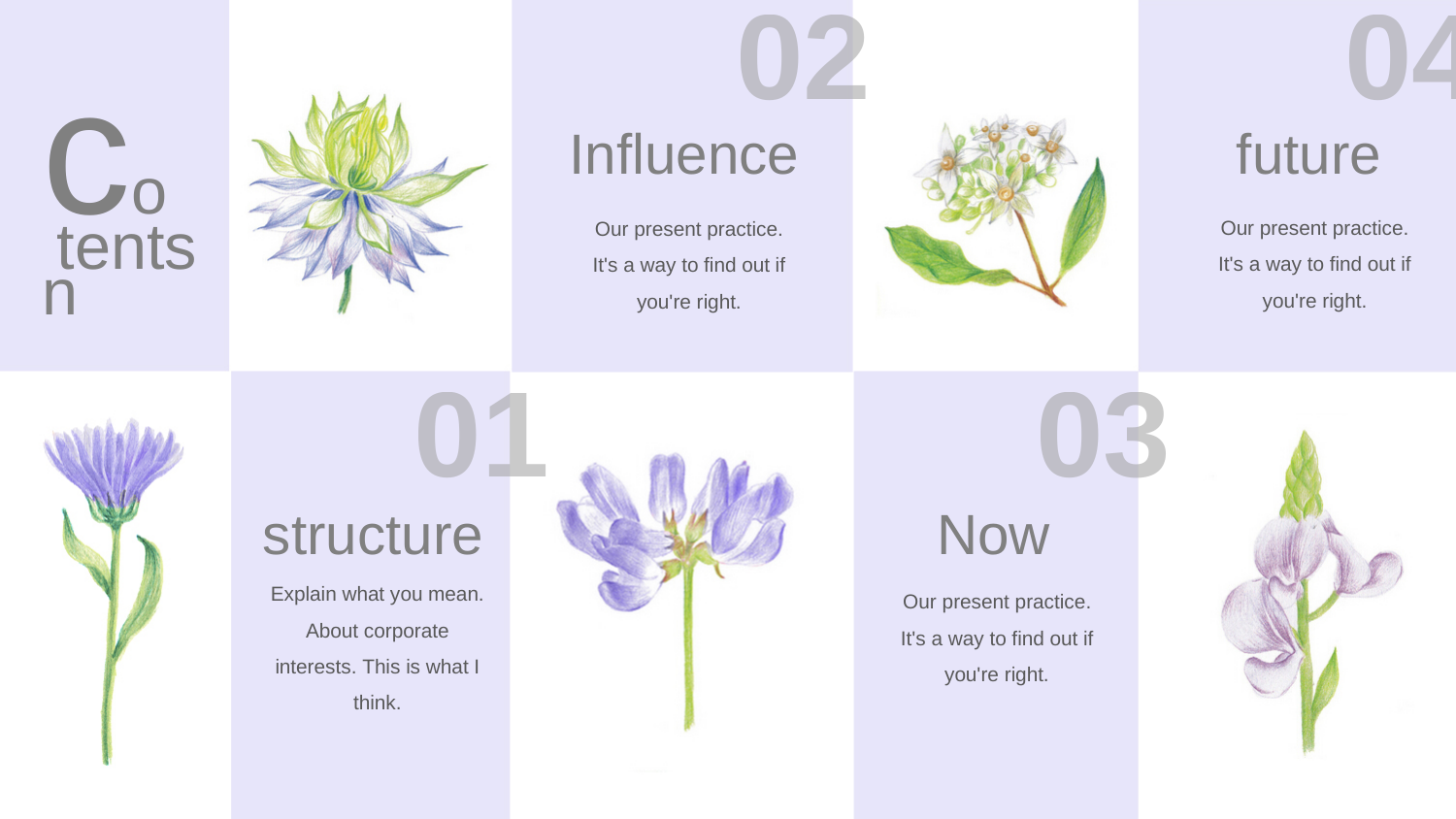

02
04
con
Influence
future

Our present practice. It's a way to find out if you're right.
Our present practice. It's a way to find out if you're right.
tents
03
01
structure
Now
Explain what you mean. About corporate interests. This is what I think.
Our present practice. It's a way to find out if you're right.